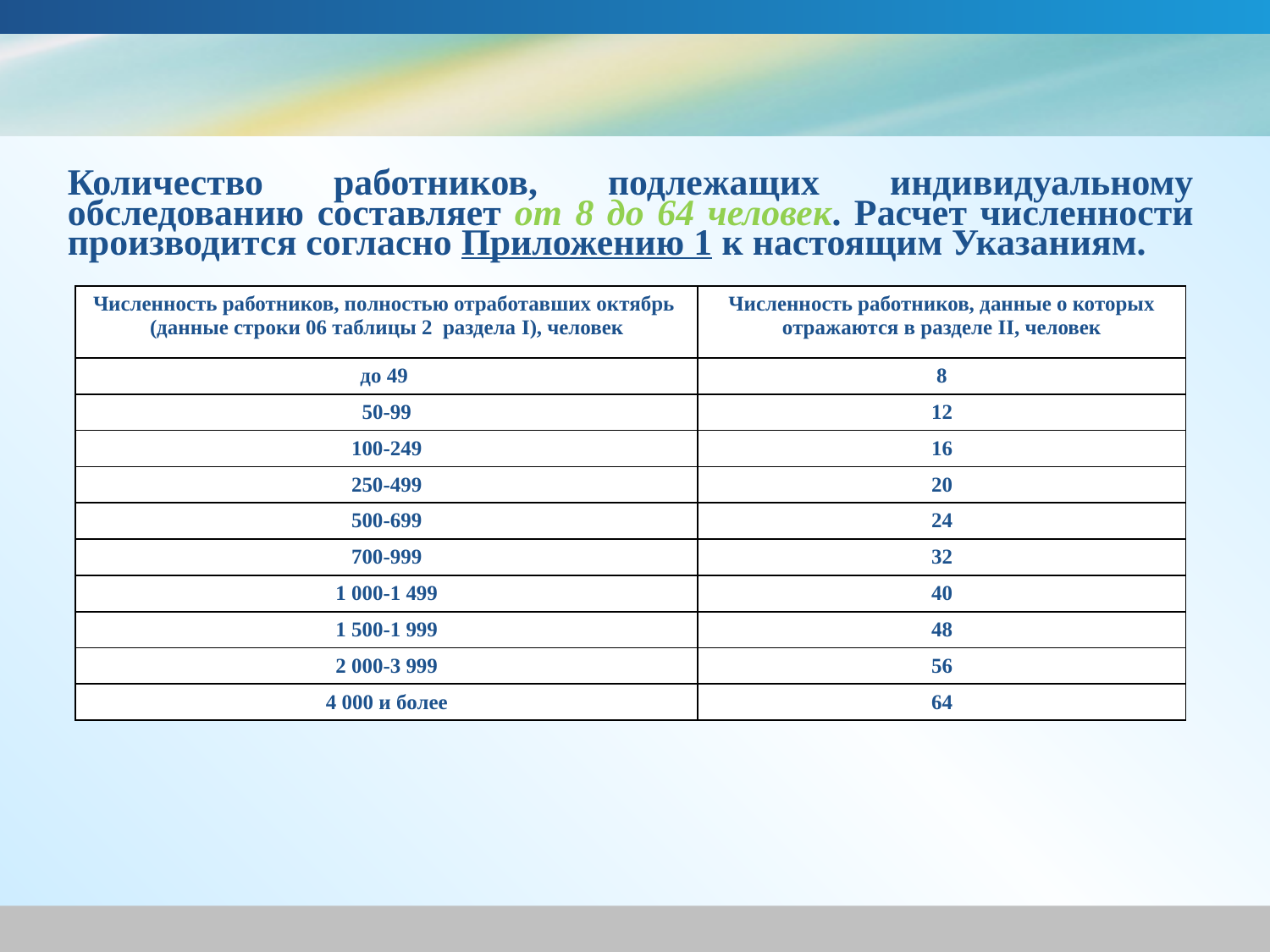

Количество работников, подлежащих индивидуальному обследованию составляет от 8 до 64 человек. Расчет численности производится согласно Приложению 1 к настоящим Указаниям.
| Численность работников, полностью отработавших октябрь (данные строки 06 таблицы 2 раздела I), человек | Численность работников, данные о которых отражаются в разделе II, человек |
| --- | --- |
| до 49 | 8 |
| 50-99 | 12 |
| 100-249 | 16 |
| 250-499 | 20 |
| 500-699 | 24 |
| 700-999 | 32 |
| 1 000-1 499 | 40 |
| 1 500-1 999 | 48 |
| 2 000-3 999 | 56 |
| 4 000 и более | 64 |